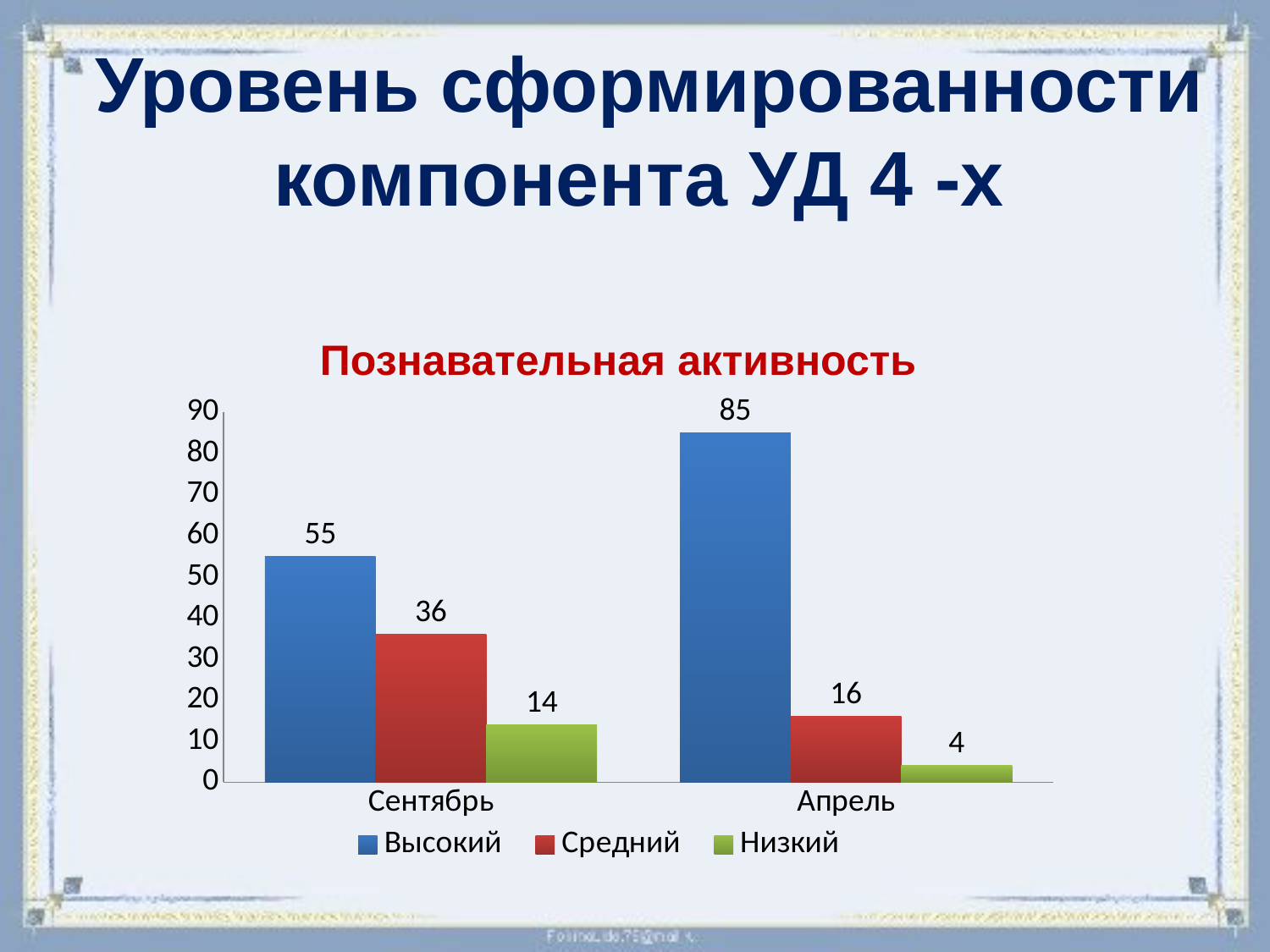

# Уровень сформированности компонента УД 4 -х
Познавательная активность

### Chart

| Category | Высокий | Средний | Низкий |
|---|---|---|---|
| Сентябрь | 55.0 | 36.0 | 14.0 |
| Апрель | 85.0 | 16.0 | 4.0 |